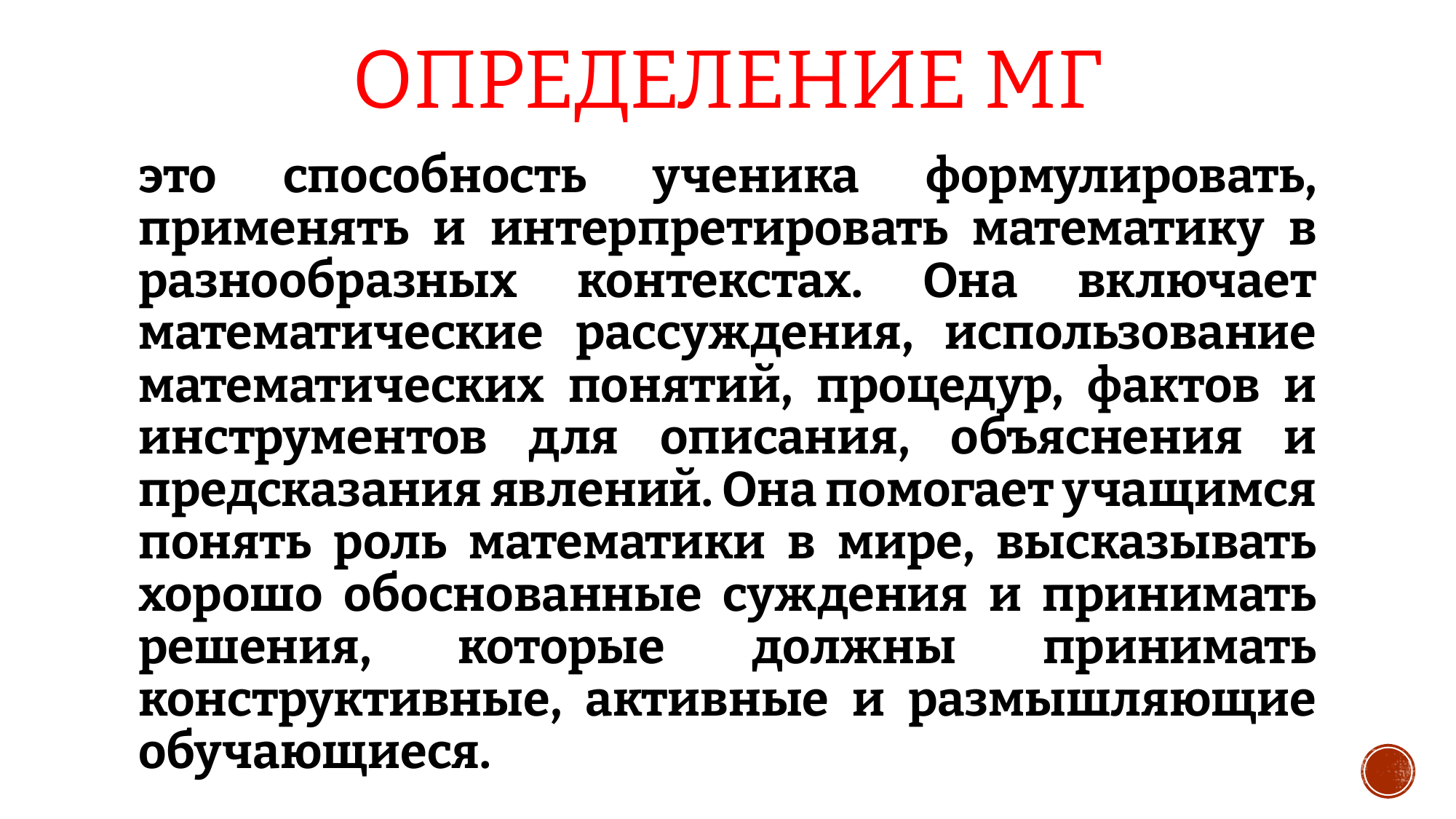

# Определение МГ
это способность ученика формулировать, применять и интерпретировать математику в разнообразных контекстах. Она включает математические рассуждения, использование математических понятий, процедур, фактов и инструментов для описания, объяснения и предсказания явлений. Она помогает учащимся понять роль математики в мире, высказывать хорошо обоснованные суждения и принимать решения, которые должны принимать конструктивные, активные и размышляющие обучающиеся.